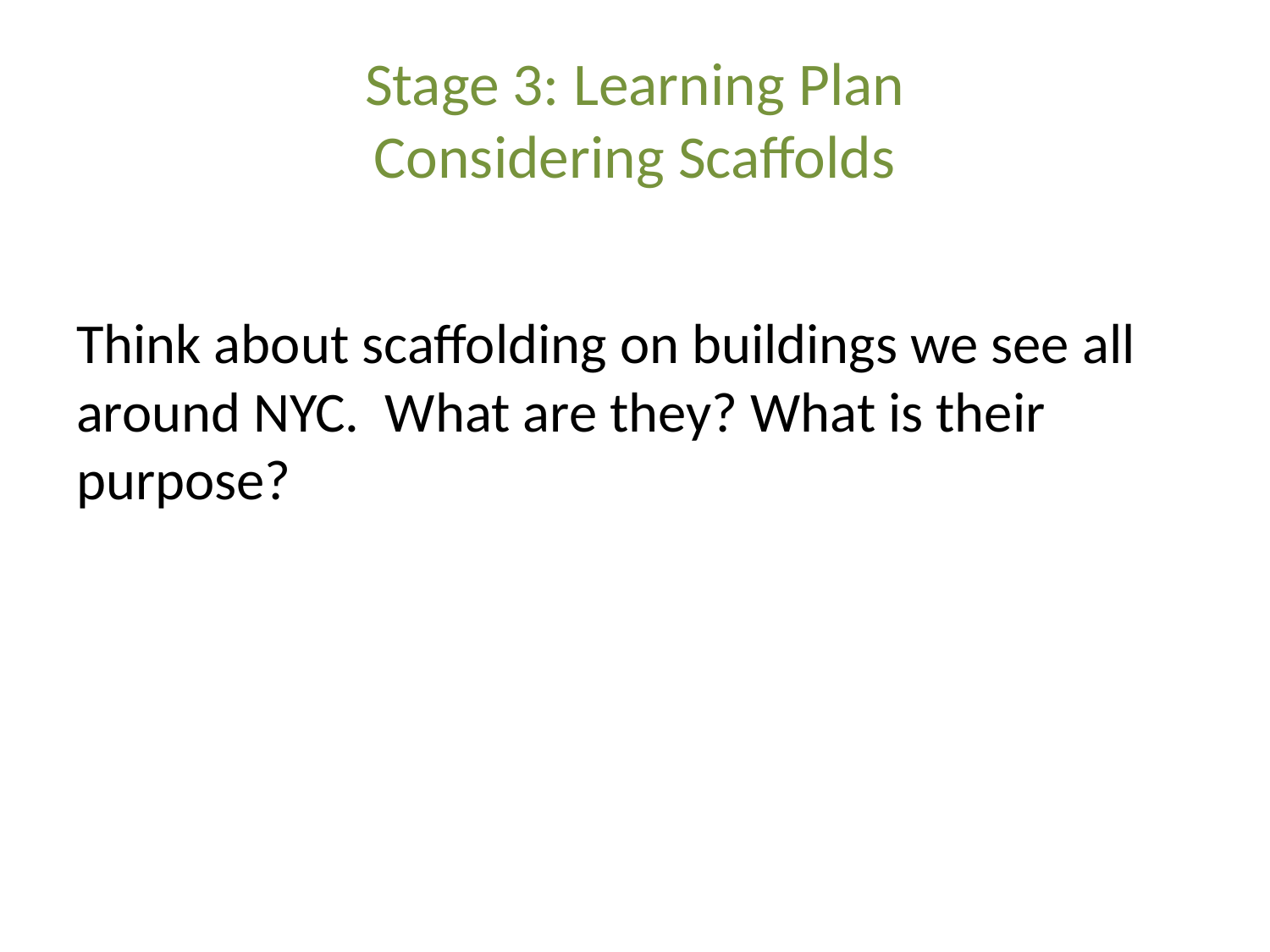

# Stage 3: Learning Plan Considering Scaffolds

Think about scaffolding on buildings we see all around NYC.  What are they? What is their purpose?